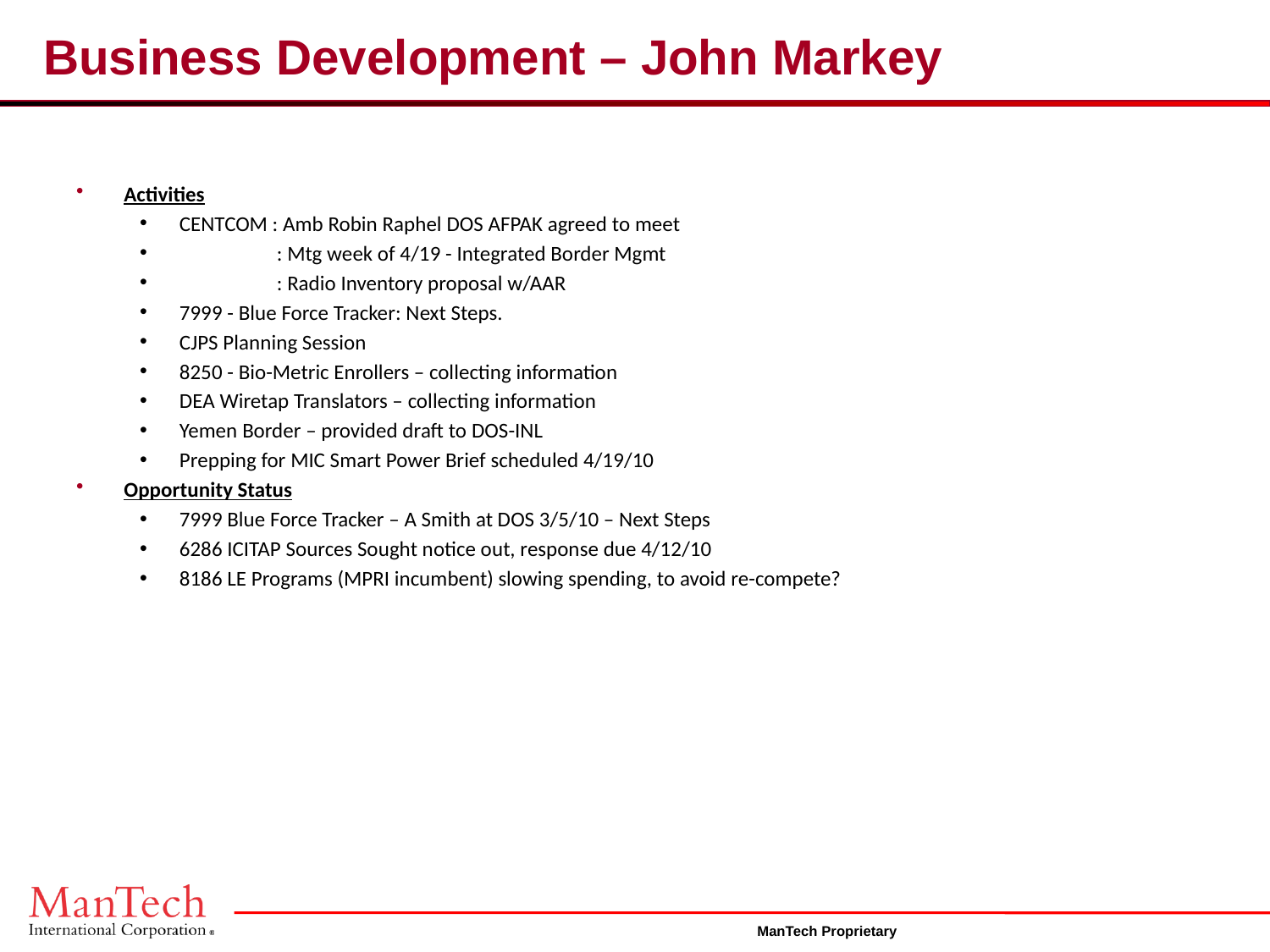

# Business Development – John Markey
Activities
CENTCOM : Amb Robin Raphel DOS AFPAK agreed to meet
                    : Mtg week of 4/19 - Integrated Border Mgmt
                    : Radio Inventory proposal w/AAR
7999 - Blue Force Tracker: Next Steps.
CJPS Planning Session
8250 - Bio-Metric Enrollers – collecting information
DEA Wiretap Translators – collecting information
Yemen Border – provided draft to DOS-INL
Prepping for MIC Smart Power Brief scheduled 4/19/10
Opportunity Status
7999 Blue Force Tracker – A Smith at DOS 3/5/10 – Next Steps
6286 ICITAP Sources Sought notice out, response due 4/12/10
8186 LE Programs (MPRI incumbent) slowing spending, to avoid re-compete?